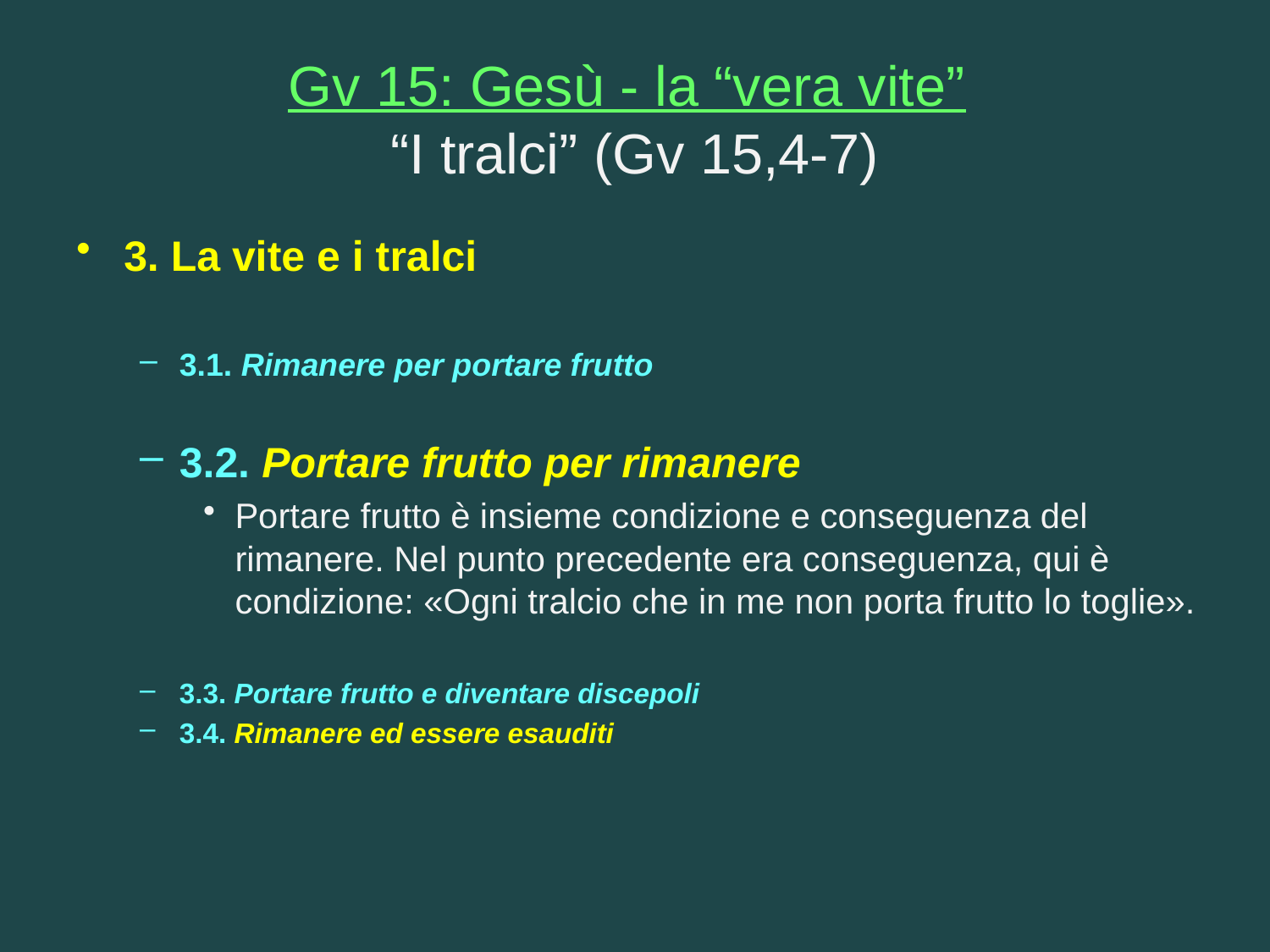

# Gv 15: Gesù - la “vera vite” “I tralci” (Gv 15,4-7)
3. La vite e i tralci

3.1. Rimanere per portare frutto

3.2. Portare frutto per rimanere
Portare frutto è insieme condizione e conseguenza del rimanere. Nel punto precedente era conseguenza, qui è condizione: «Ogni tralcio che in me non porta frutto lo toglie».

3.3. Portare frutto e diventare discepoli
3.4. Rimanere ed essere esauditi